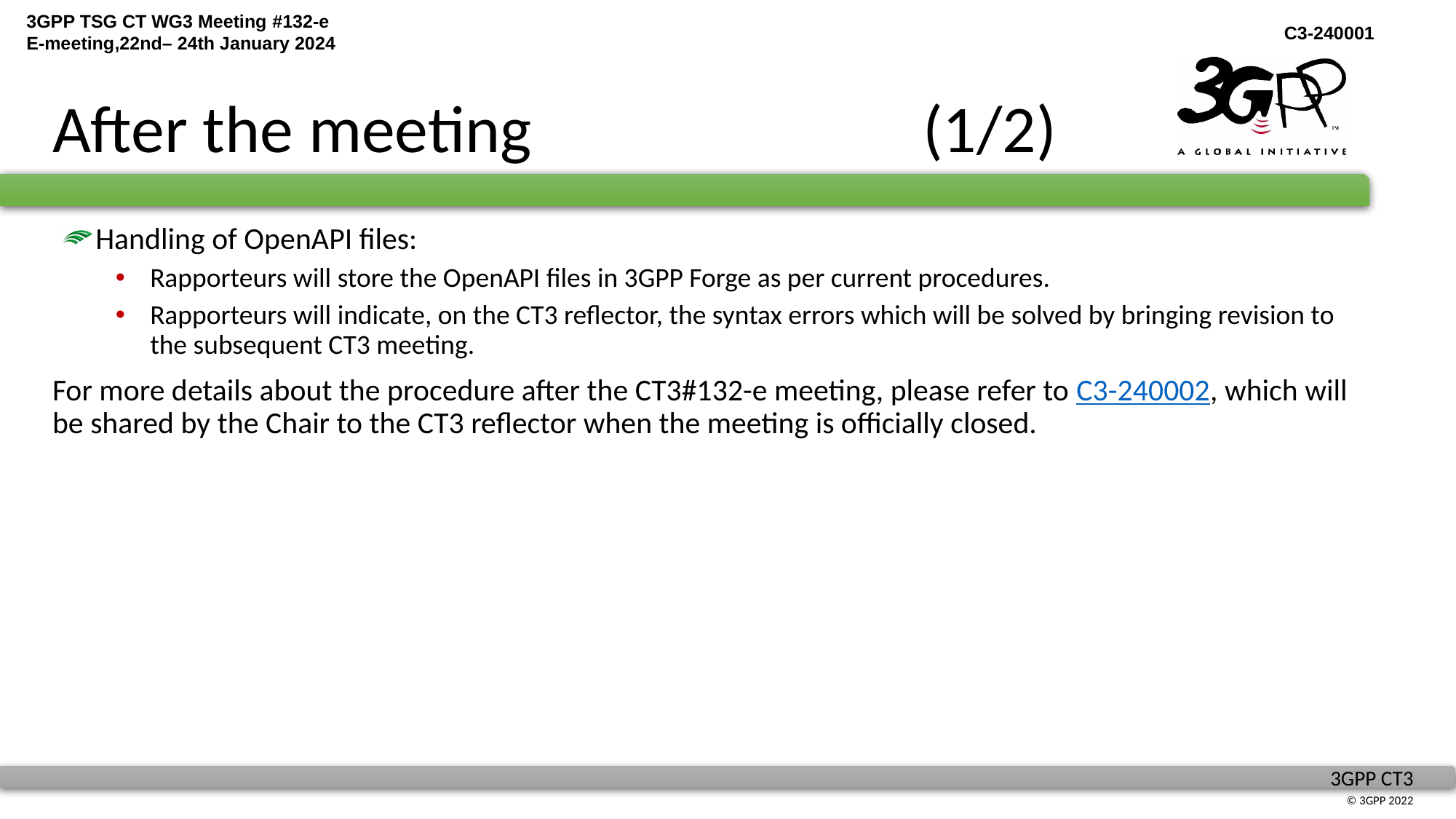

# After the meeting                          (1/2)
Handling of OpenAPI files:
Rapporteurs will store the OpenAPI files in 3GPP Forge as per current procedures.
Rapporteurs will indicate, on the CT3 reflector, the syntax errors which will be solved by bringing revision to the subsequent CT3 meeting.
For more details about the procedure after the CT3#132-e meeting, please refer to C3-240002, which will be shared by the Chair to the CT3 reflector when the meeting is officially closed.